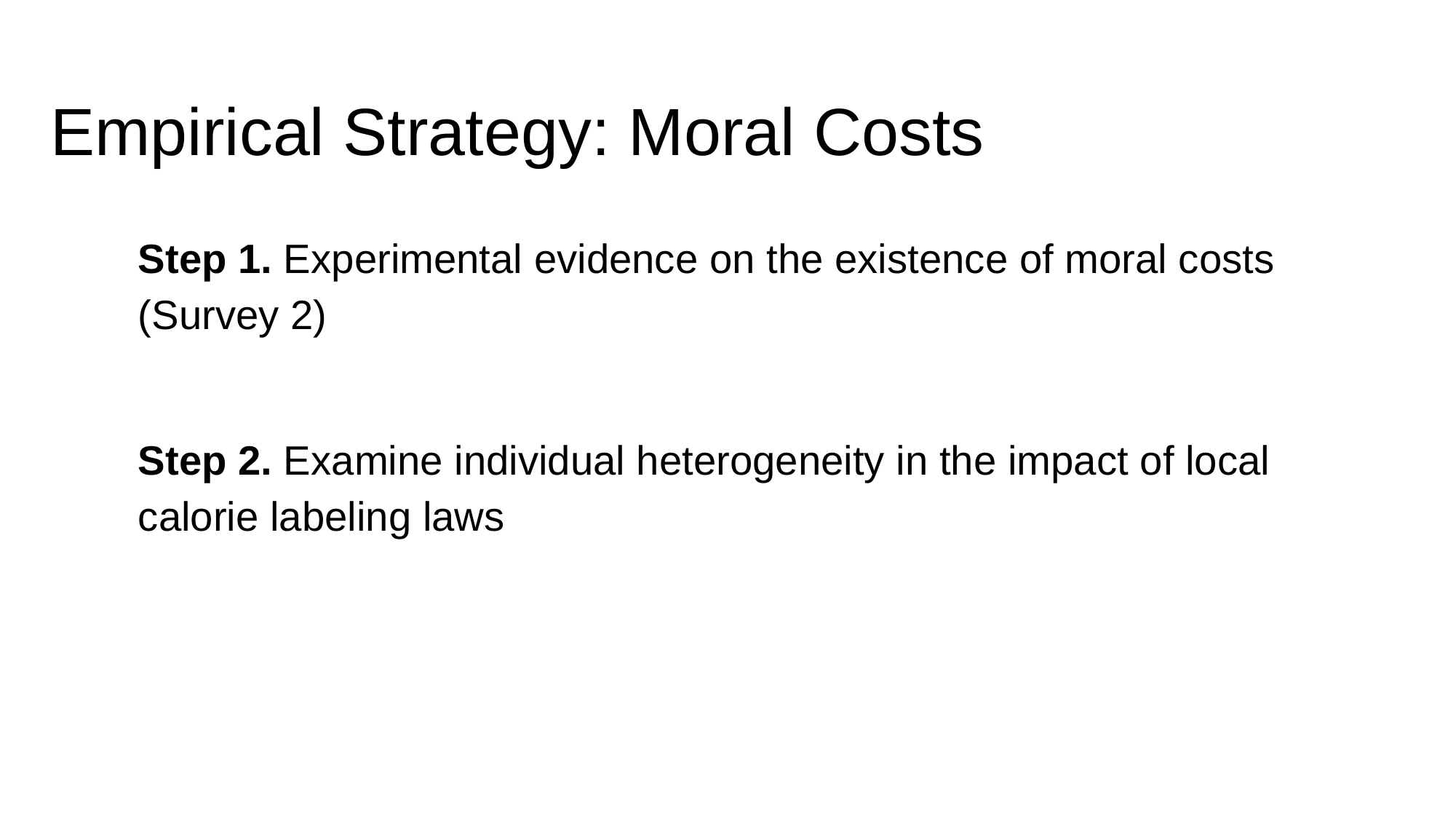

# Empirical Strategy: Moral Costs
Step 1. Experimental evidence on the existence of moral costs (Survey 2)

Step 2. Examine individual heterogeneity in the impact of local calorie labeling laws